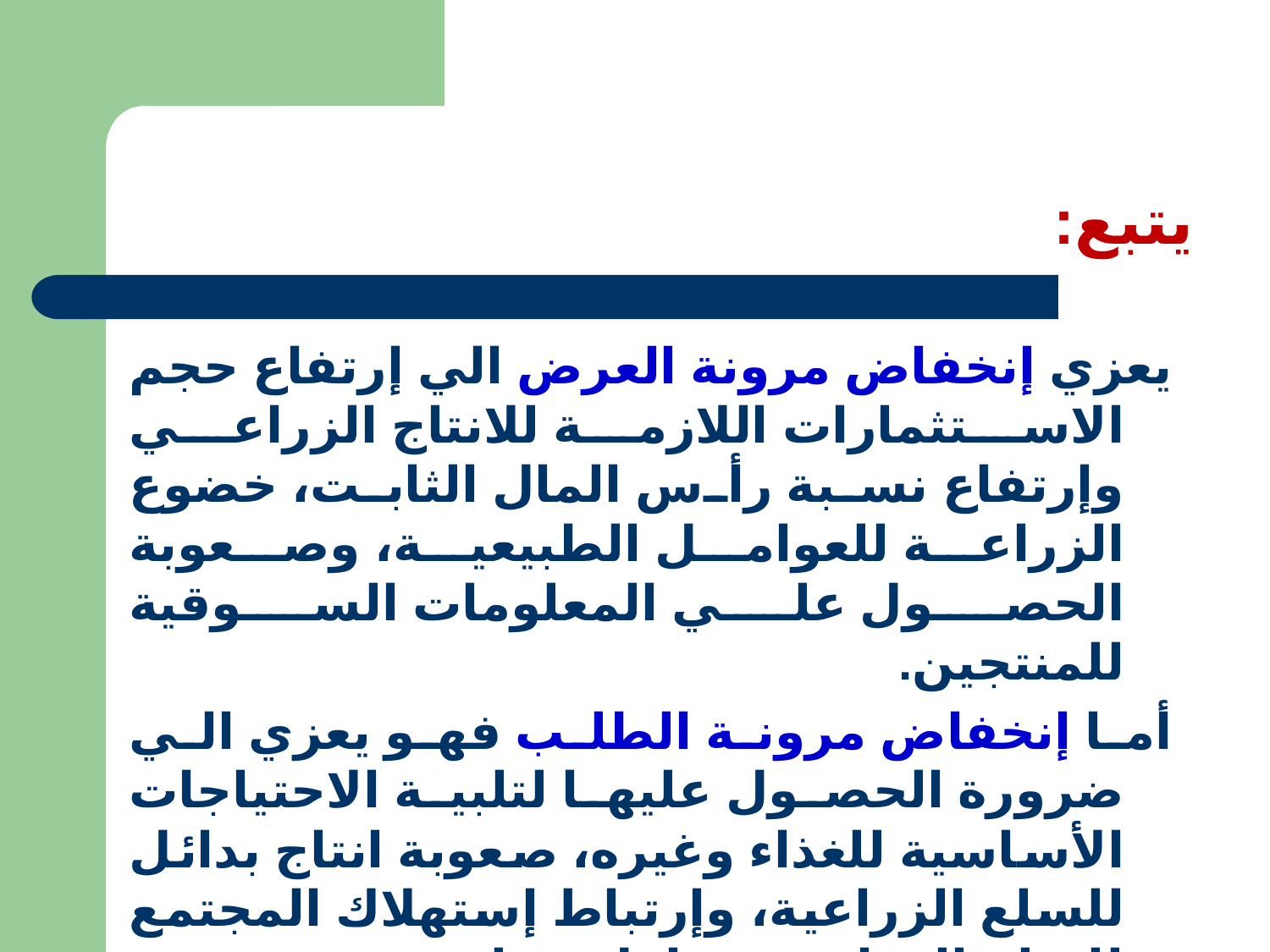

# يتبع:
يعزي إنخفاض مرونة العرض الي إرتفاع حجم الاستثمارات اللازمة للانتاج الزراعي وإرتفاع نسبة رأس المال الثابت، خضوع الزراعة للعوامل الطبيعية، وصعوبة الحصول علي المعلومات السوقية للمنتجين.
أما إنخفاض مرونة الطلب فهو يعزي الي ضرورة الحصول عليها لتلبية الاحتياجات الأساسية للغذاء وغيره، صعوبة انتاج بدائل للسلع الزراعية، وإرتباط إستهلاك المجتمع للسلع الزراعية بعوامل بيولوجية.